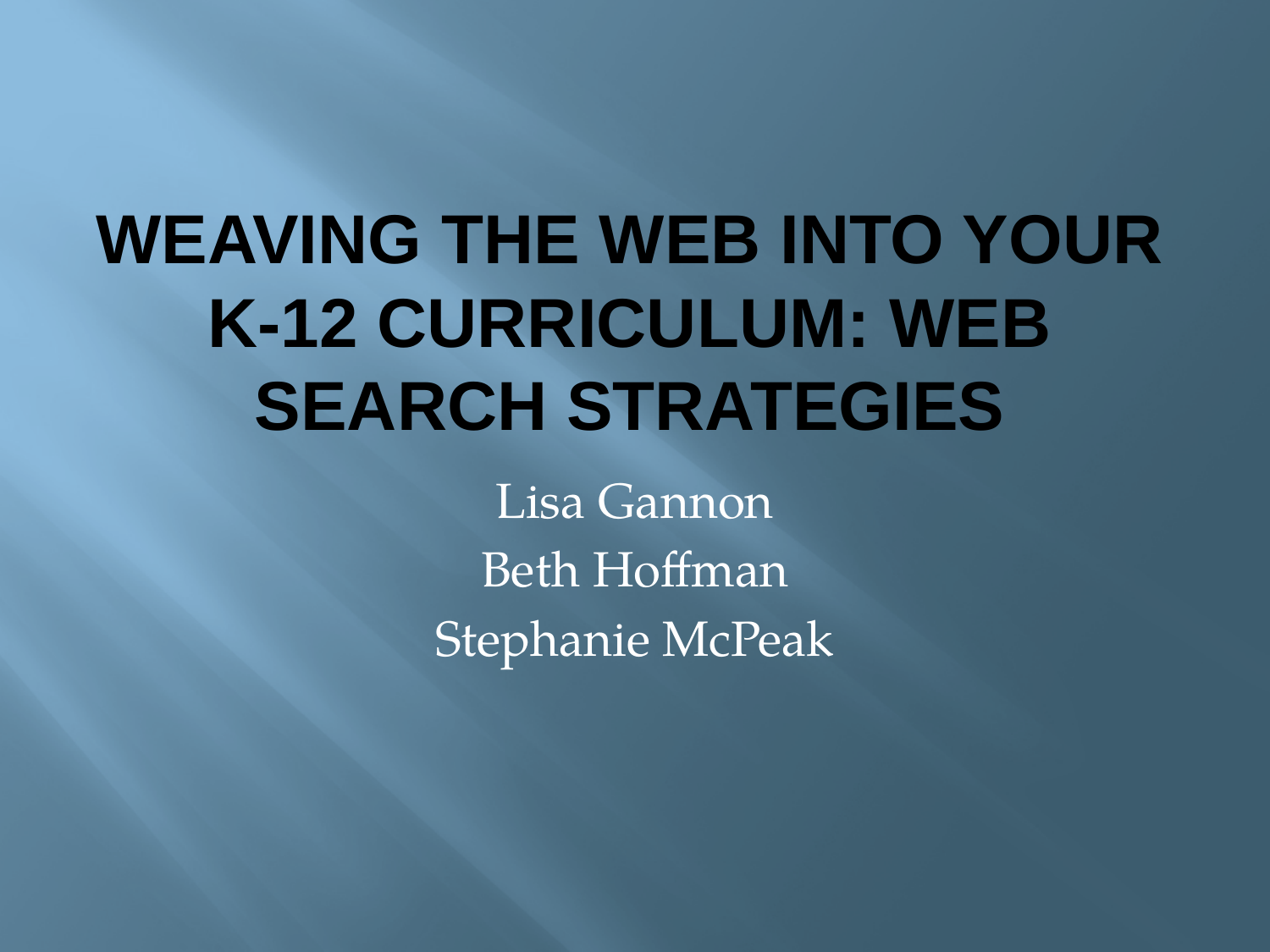

# Weaving the web into your k-12 curriculum: web search strategies
Lisa Gannon
Beth Hoffman
Stephanie McPeak